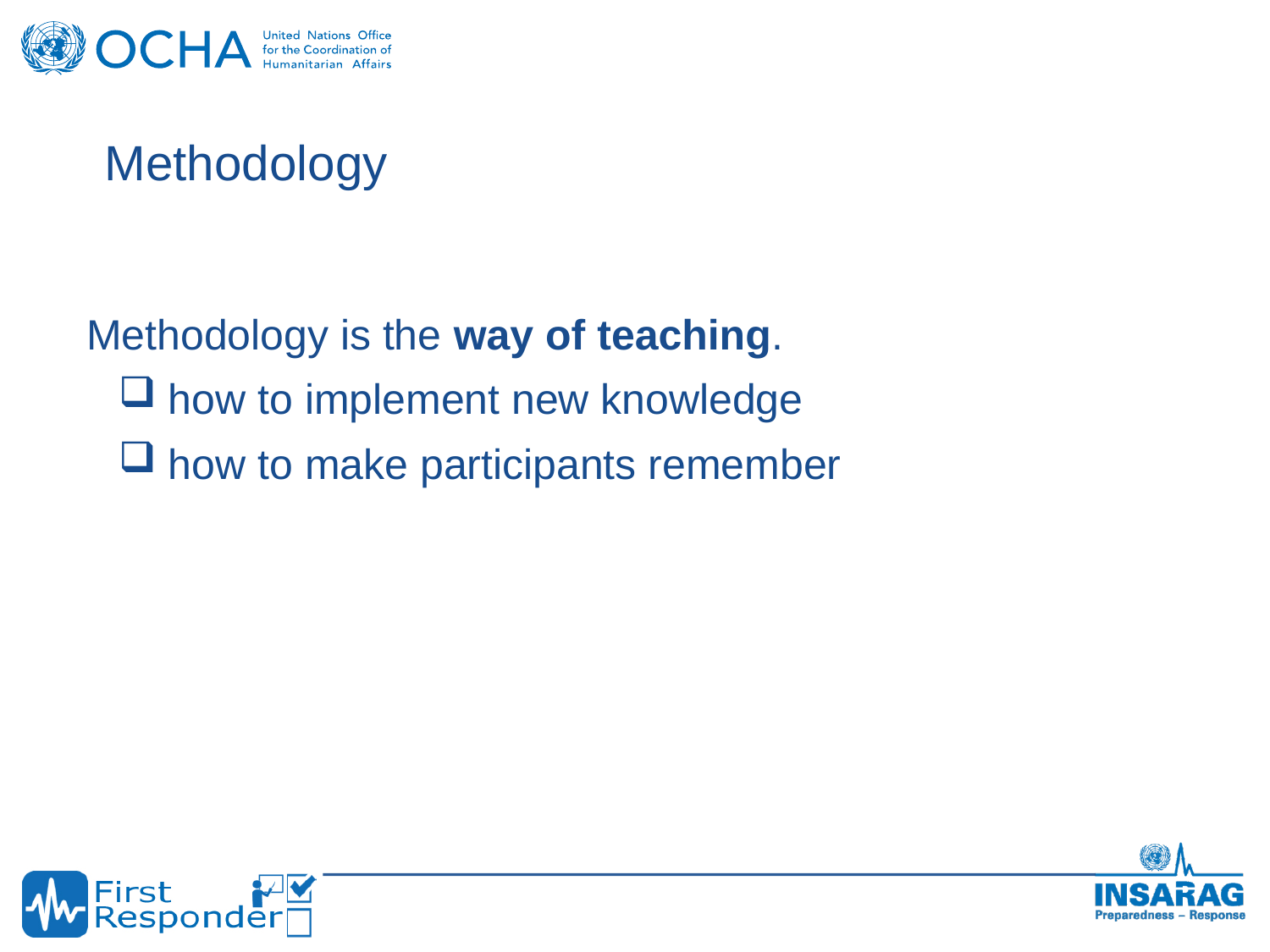

Methodology
Methodology is the way of teaching.
how to implement new knowledge
how to make participants remember